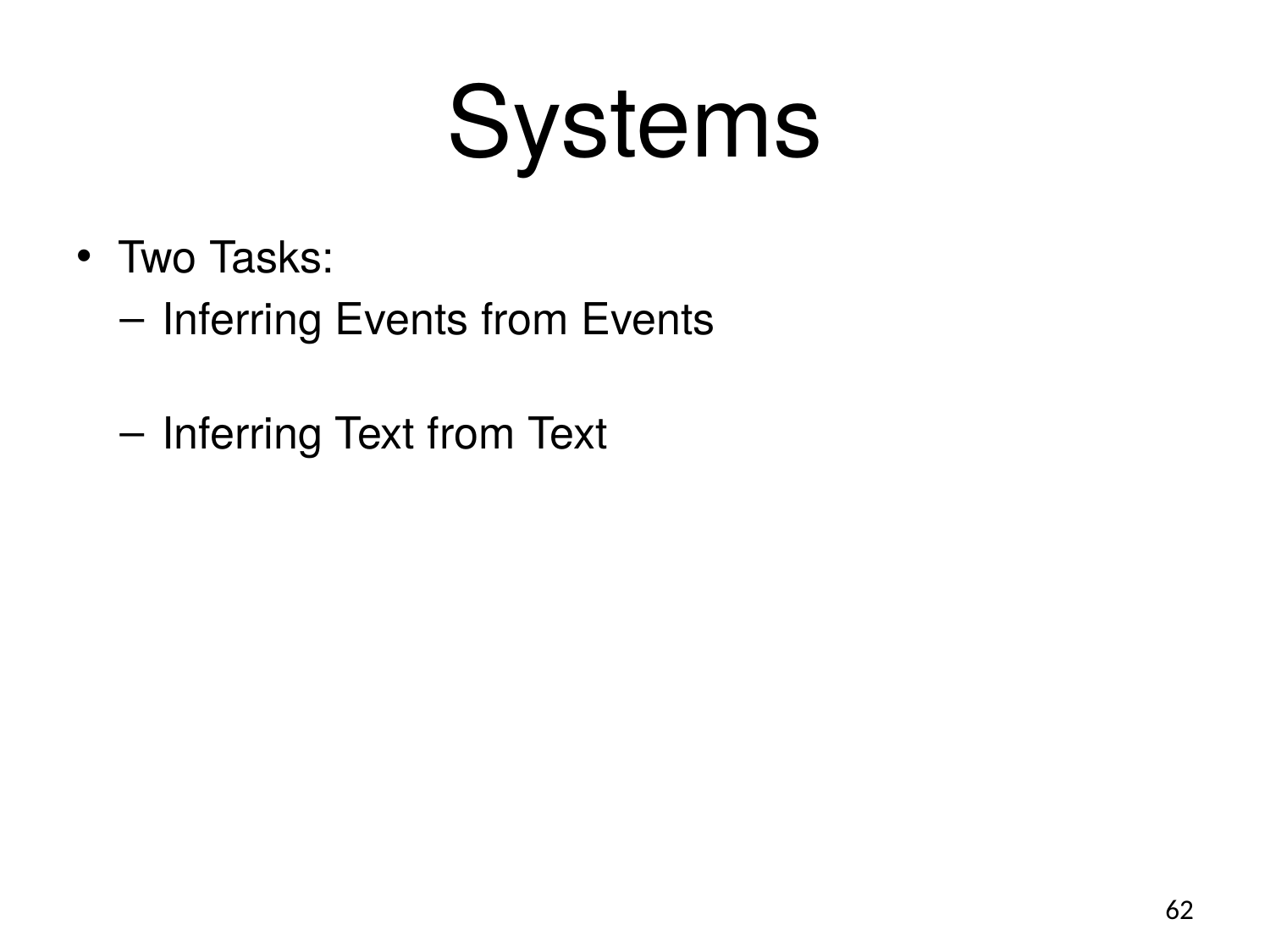

# Systems
Two Tasks:
Inferring Events from Events
Inferring Text from Text
62